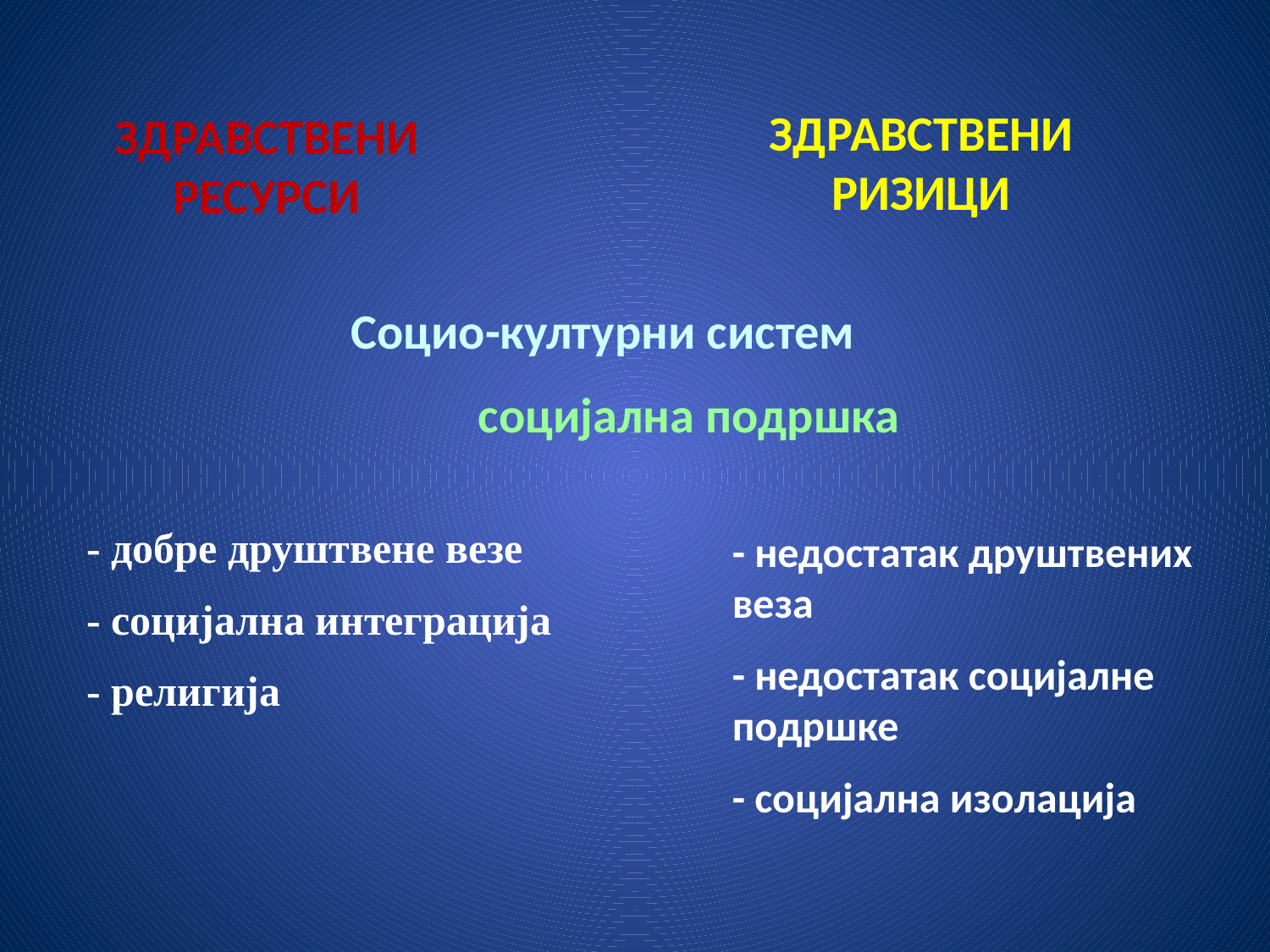

ЗДРАВСТВЕНИ РЕСУРСИ
ЗДРАВСТВЕНИ РИЗИЦИ

Социо-културни систем
	социјална подршка

- добре друштвене везе
- социјална интеграција
- религија
- недостатак друштвених веза
- недостатак социјалне подршке
- социјална изолација